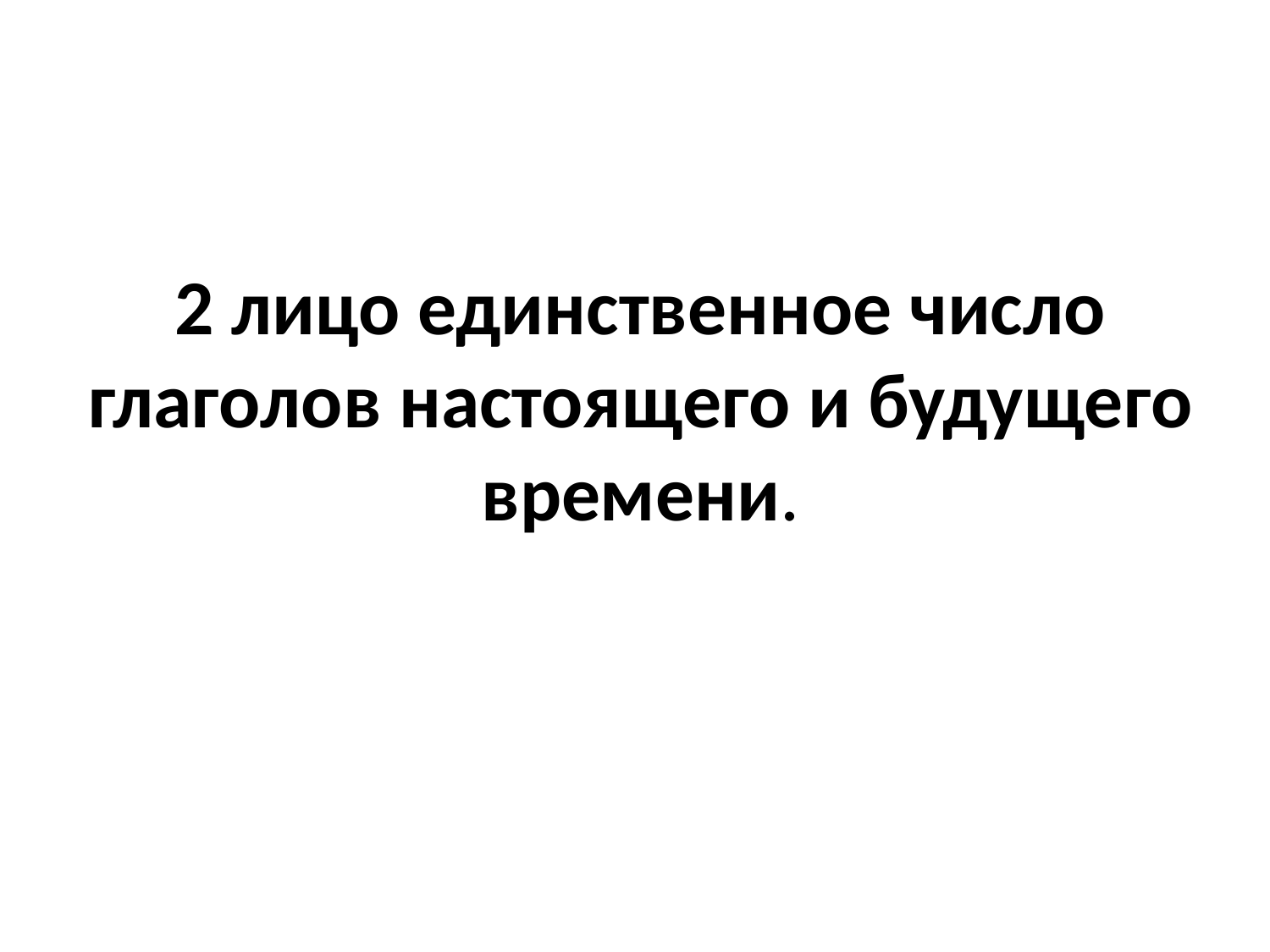

# 2 лицо единственное число глаголов настоящего и будущего времени.